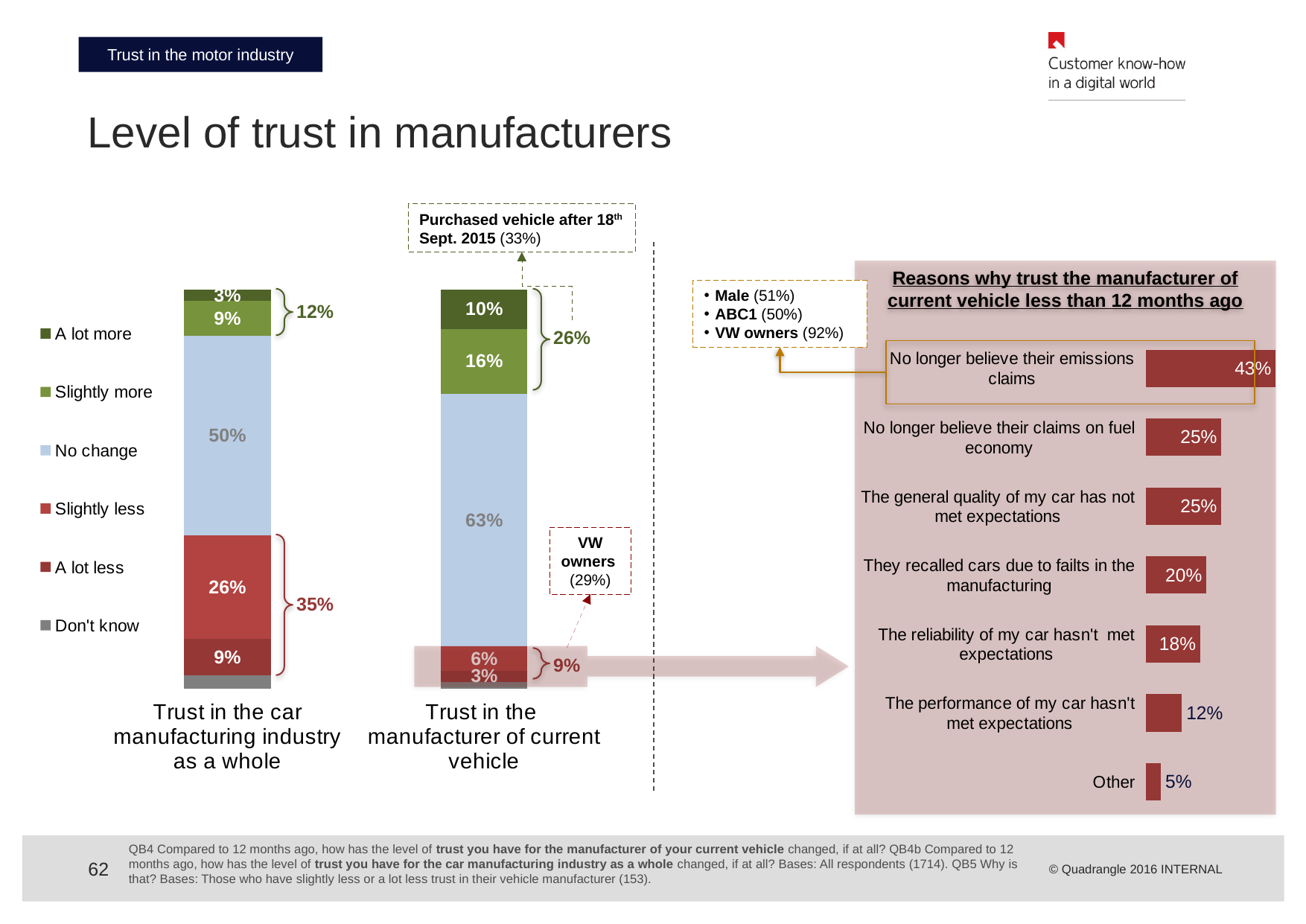

Trust in the motor industry
# Level of trust in manufacturers
Purchased vehicle after 18th Sept. 2015 (33%)
Reasons why trust the manufacturer of current vehicle less than 12 months ago

### Chart

| Category | Don't know | A lot less | Slightly less | No change | Slightly more | A lot more |
|---|---|---|---|---|---|---|
| Trust in the car manufacturing industry as a whole | 0.033480080338629994 | 0.0911707181851 | 0.26 | 0.5 | 0.08788729884134999 | 0.028416759939239977 |
| Trust in the  manufacturer of current vehicle | 0.01742345041272002 | 0.028067010767450006 | 0.05994519474177 | 0.6325311408881 | 0.16363568123469988 | 0.09839752195533003 |
Male (51%)
ABC1 (50%)
VW owners (92%)

### Chart

| Category | A lot more | Slightly more | No change | Slightly less | A lot less | Don't know |
|---|---|---|---|---|---|---|
| Trust in the car manufacturing industry as a whole | 0.028416759939239977 | 0.08788729884134999 | 0.49115580103020146 | 0.2678893416654016 | 0.0911707181851 | 0.033480080338629994 |

12%
26%

### Chart

| Category | Series 1 |
|---|---|
| Other | 0.05 |
| The performance of my car hasn't met expectations | 0.12000000000000002 |
| The reliability of my car hasn't  met expectations | 0.18000000000000024 |
| They recalled cars due to failts in the manufacturing | 0.2 |
| The general quality of my car has not met expectations | 0.25 |
| No longer believe their claims on fuel economy | 0.25 |
| No longer believe their emissions claims | 0.4300000000000004 |
VW owners
(29%)

35%

9%
QB4 Compared to 12 months ago, how has the level of trust you have for the manufacturer of your current vehicle changed, if at all? QB4b Compared to 12 months ago, how has the level of trust you have for the car manufacturing industry as a whole changed, if at all? Bases: All respondents (1714). QB5 Why is that? Bases: Those who have slightly less or a lot less trust in their vehicle manufacturer (153).